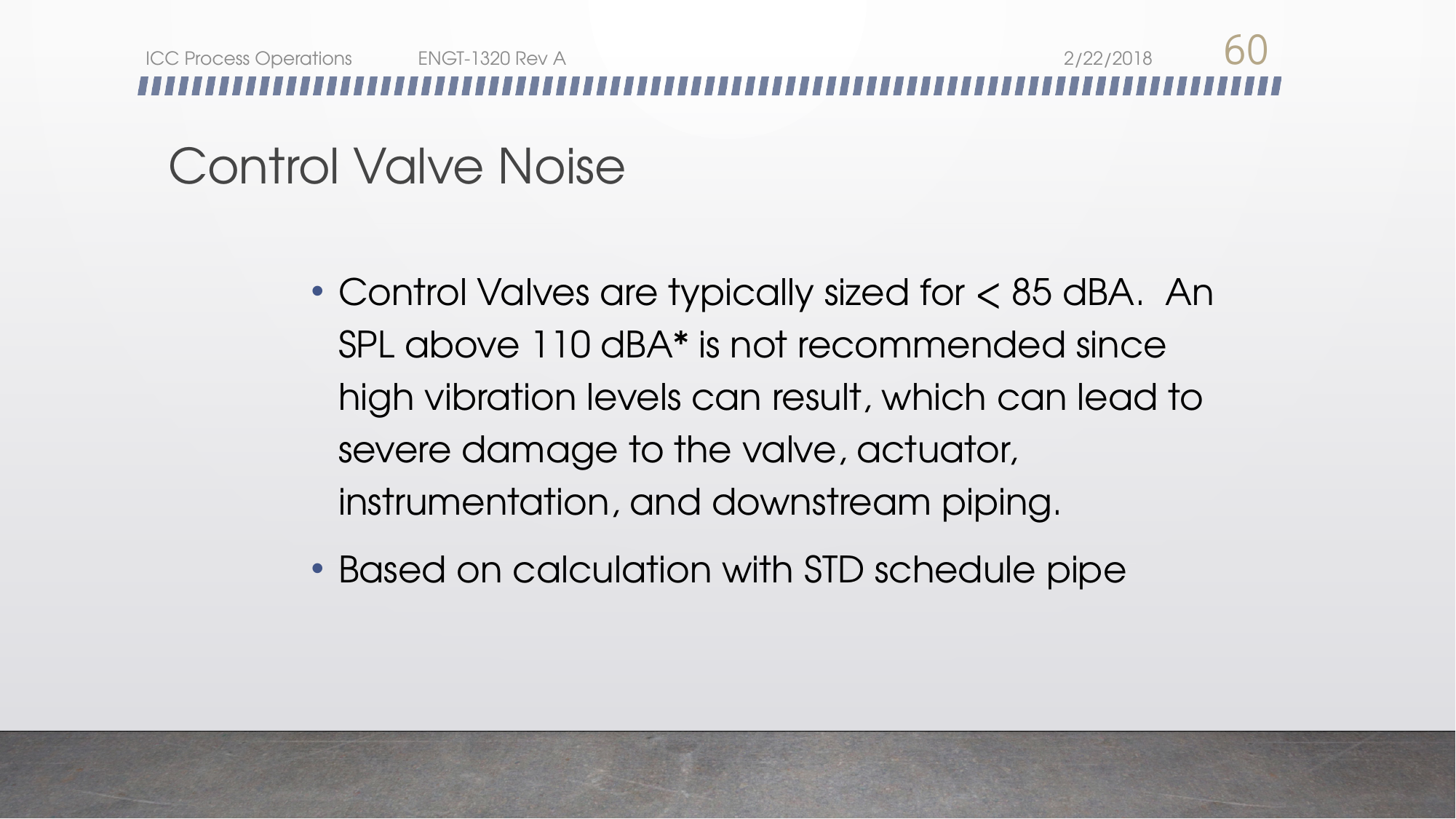

60
ICC Process Operations             ENGT-1320 Rev A
2/22/2018
# Control Valve Noise
Control Valves are typically sized for < 85 dBA.  An SPL above 110 dBA* is not recommended since high vibration levels can result, which can lead to severe damage to the valve, actuator, instrumentation, and downstream piping.
Based on calculation with STD schedule pipe